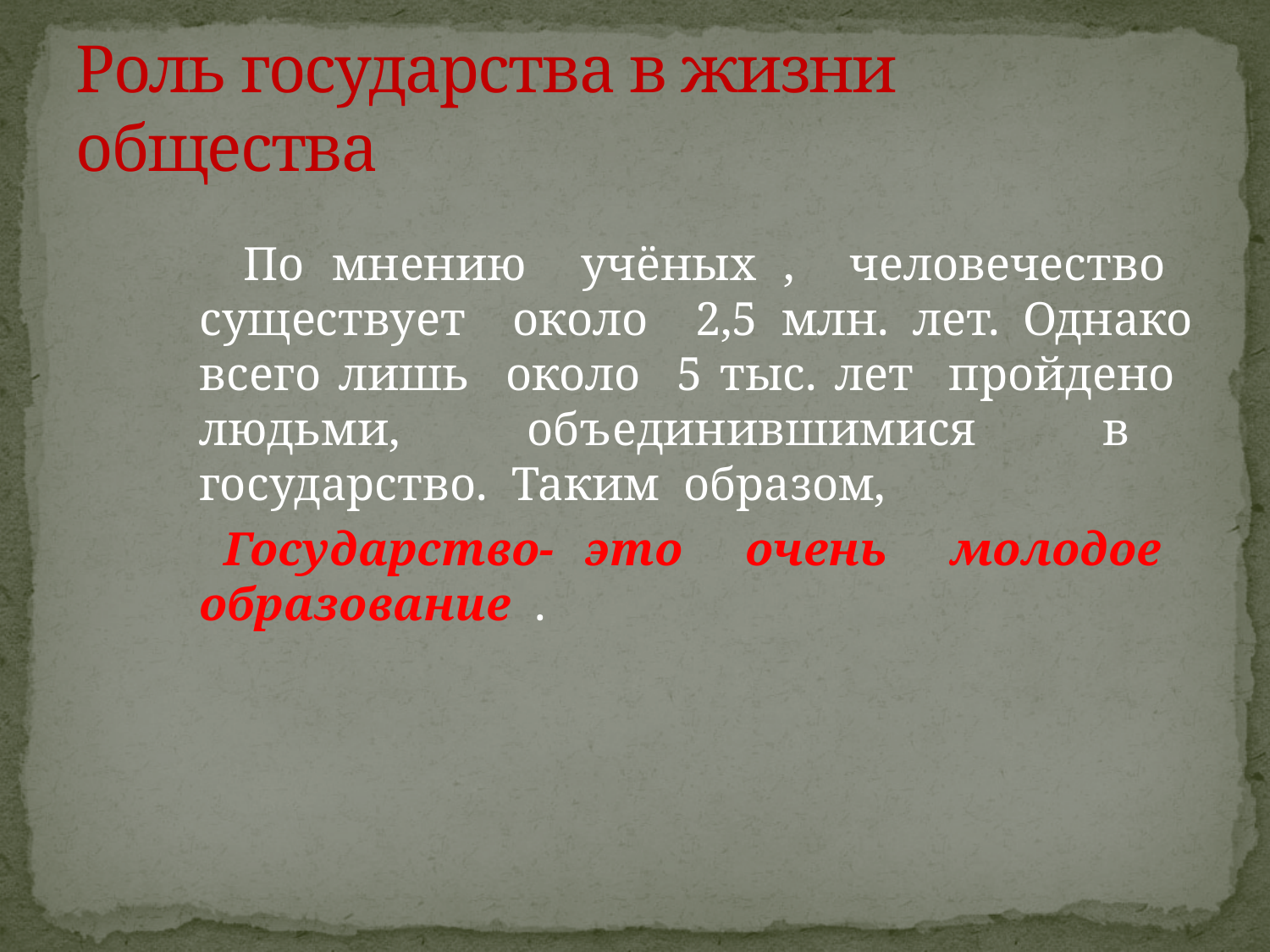

# Роль государства в жизни  общества
   По мнению  учёных ,  человечество  существует  около  2,5 млн. лет. Однако всего лишь  около  5 тыс. лет  пройдено  людьми,  объединившимися  в  государство.  Таким  образом,
  Государство- это  очень  молодое  образование  .